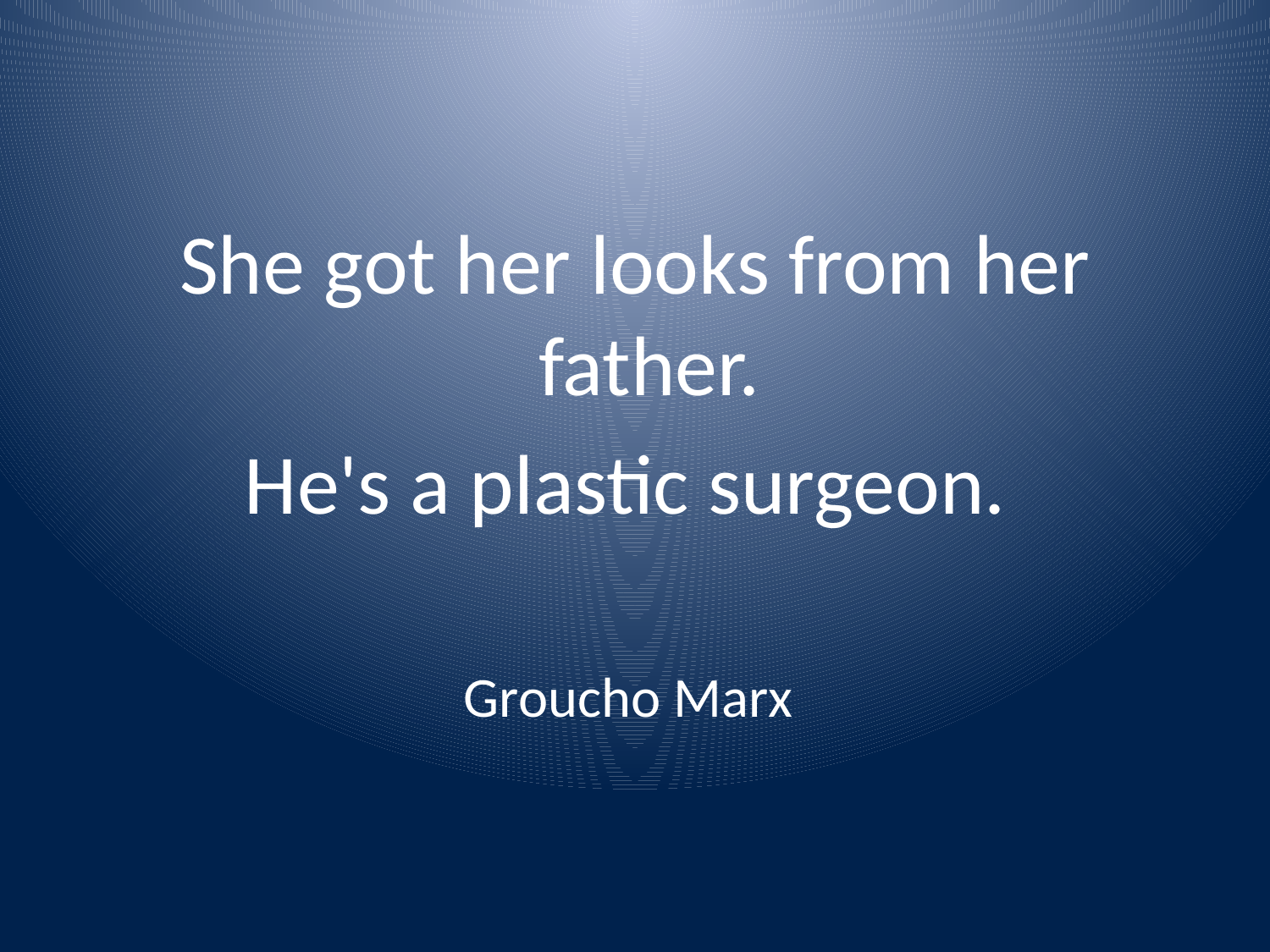

She got her looks from her father.
He's a plastic surgeon.

Groucho Marx